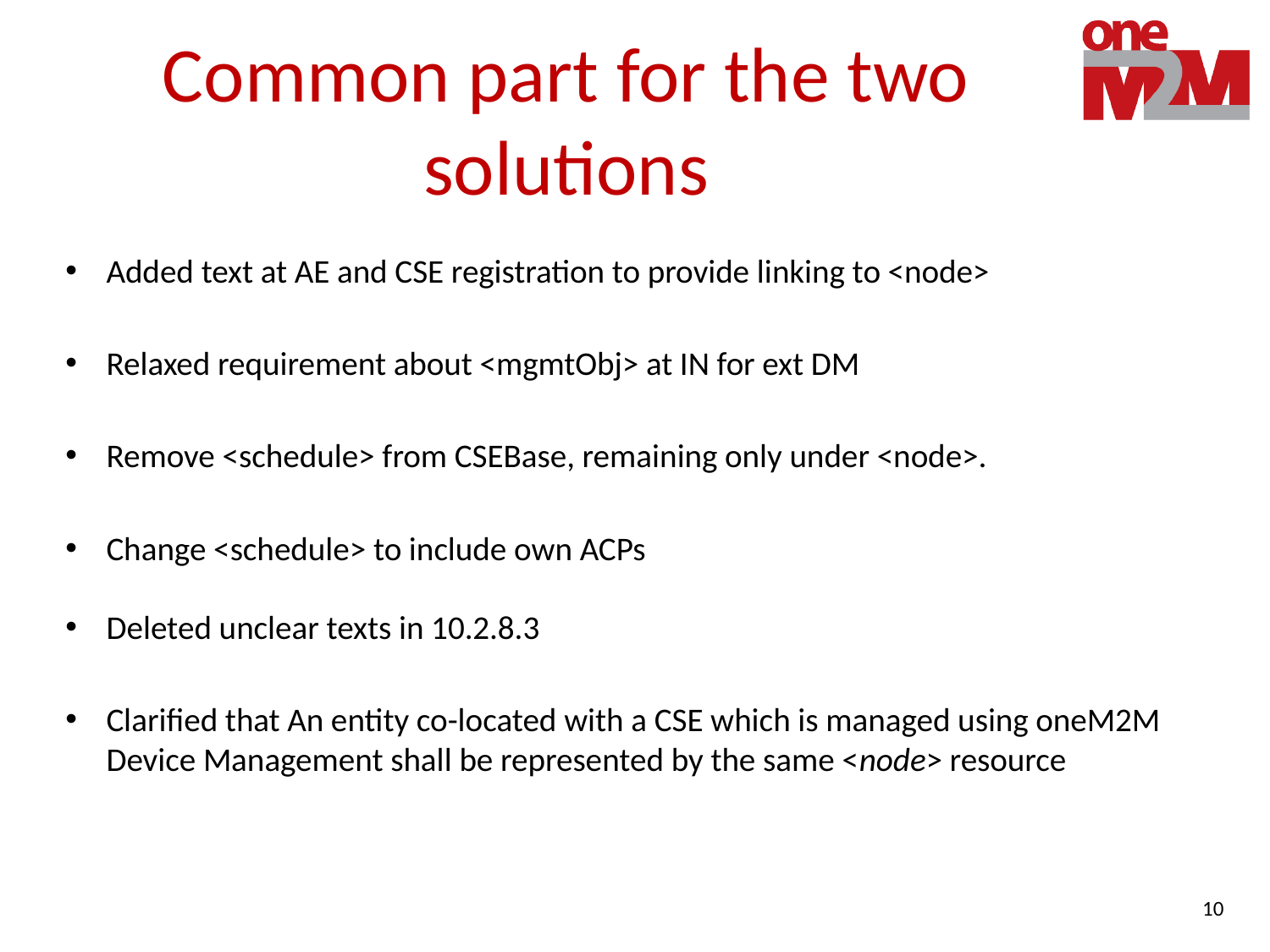

# Common part for the two solutions
Added text at AE and CSE registration to provide linking to <node>

Relaxed requirement about <mgmtObj> at IN for ext DM

Remove <schedule> from CSEBase, remaining only under <node>.

Change <schedule> to include own ACPs

Deleted unclear texts in 10.2.8.3

Clarified that An entity co-located with a CSE which is managed using oneM2M Device Management shall be represented by the same <node> resource